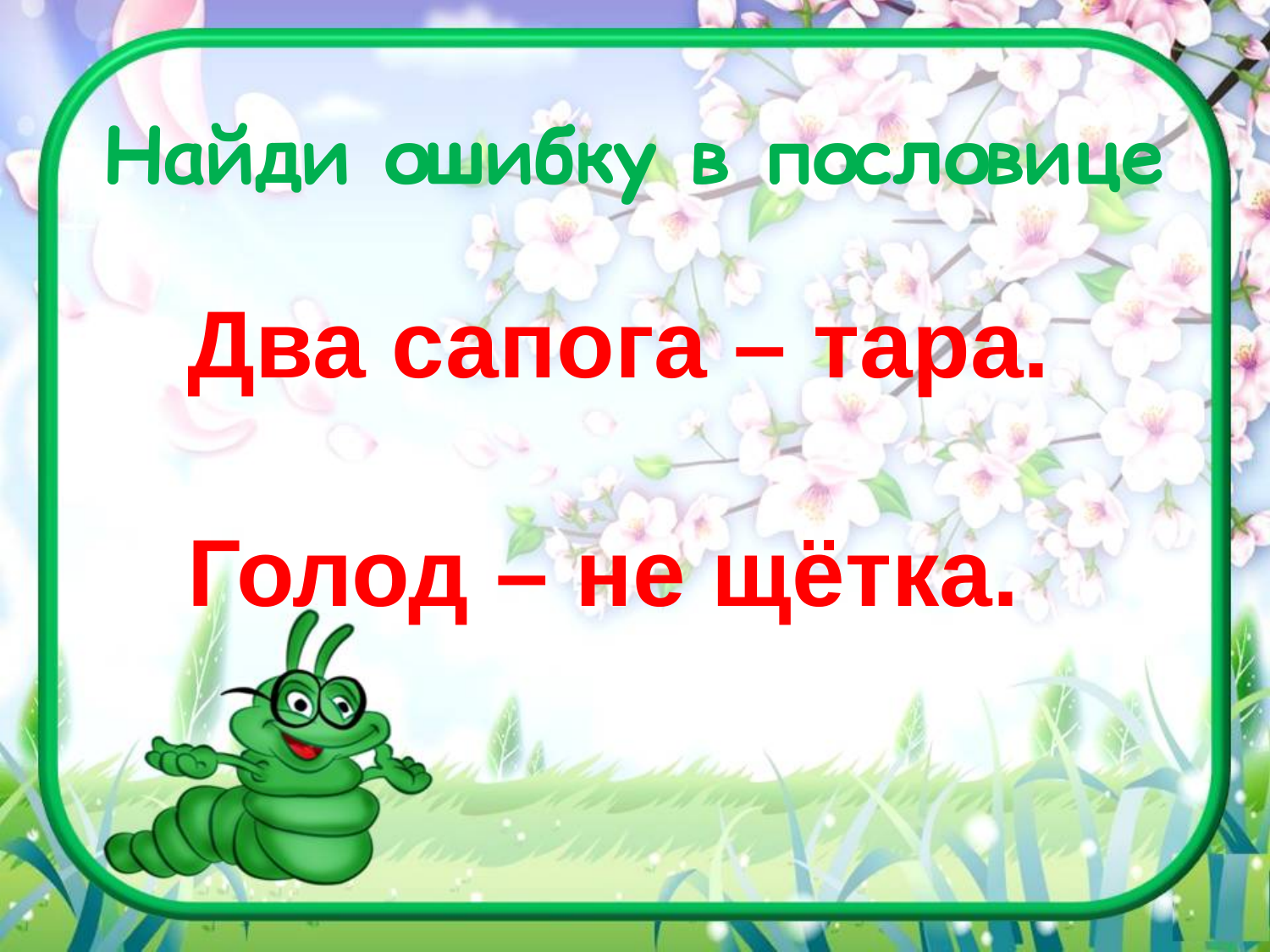

Найди ошибку в пословице
Два сапога – тара.

Голод – не щётка.